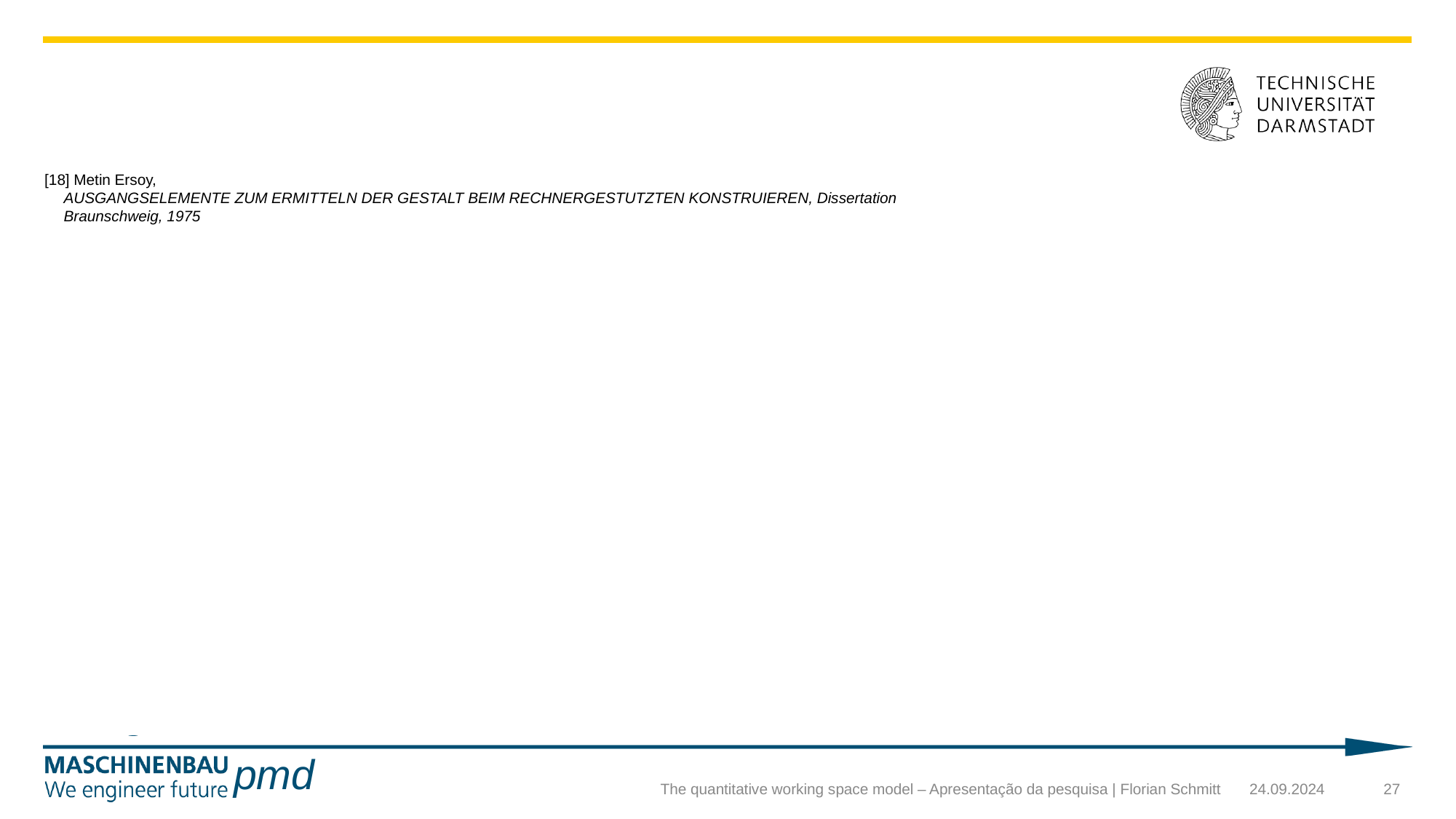

#
[18] Metin Ersoy,
AUSGANGSELEMENTE ZUM ERMITTELN DER GESTALT BEIM RECHNERGESTUTZTEN KONSTRUIEREN, Dissertation
Braunschweig, 1975

The quantitative working space model – Apresentação da pesquisa | Florian Schmitt
24.09.2024
27